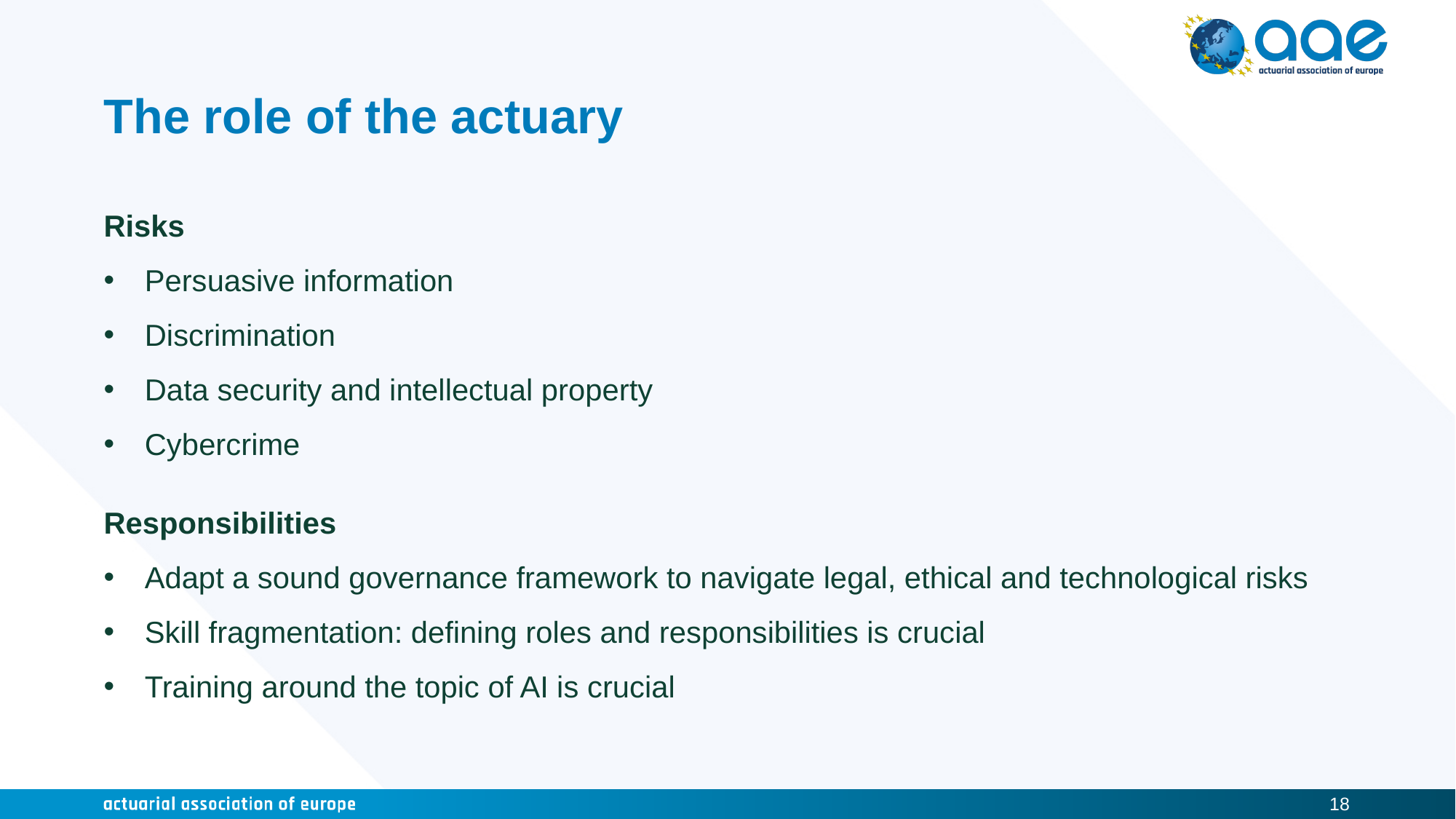

# The role of the actuary

Risks
Persuasive information
Discrimination
Data security and intellectual property
Cybercrime

Responsibilities
Adapt a sound governance framework to navigate legal, ethical and technological risks
Skill fragmentation: defining roles and responsibilities is crucial
Training around the topic of AI is crucial

18